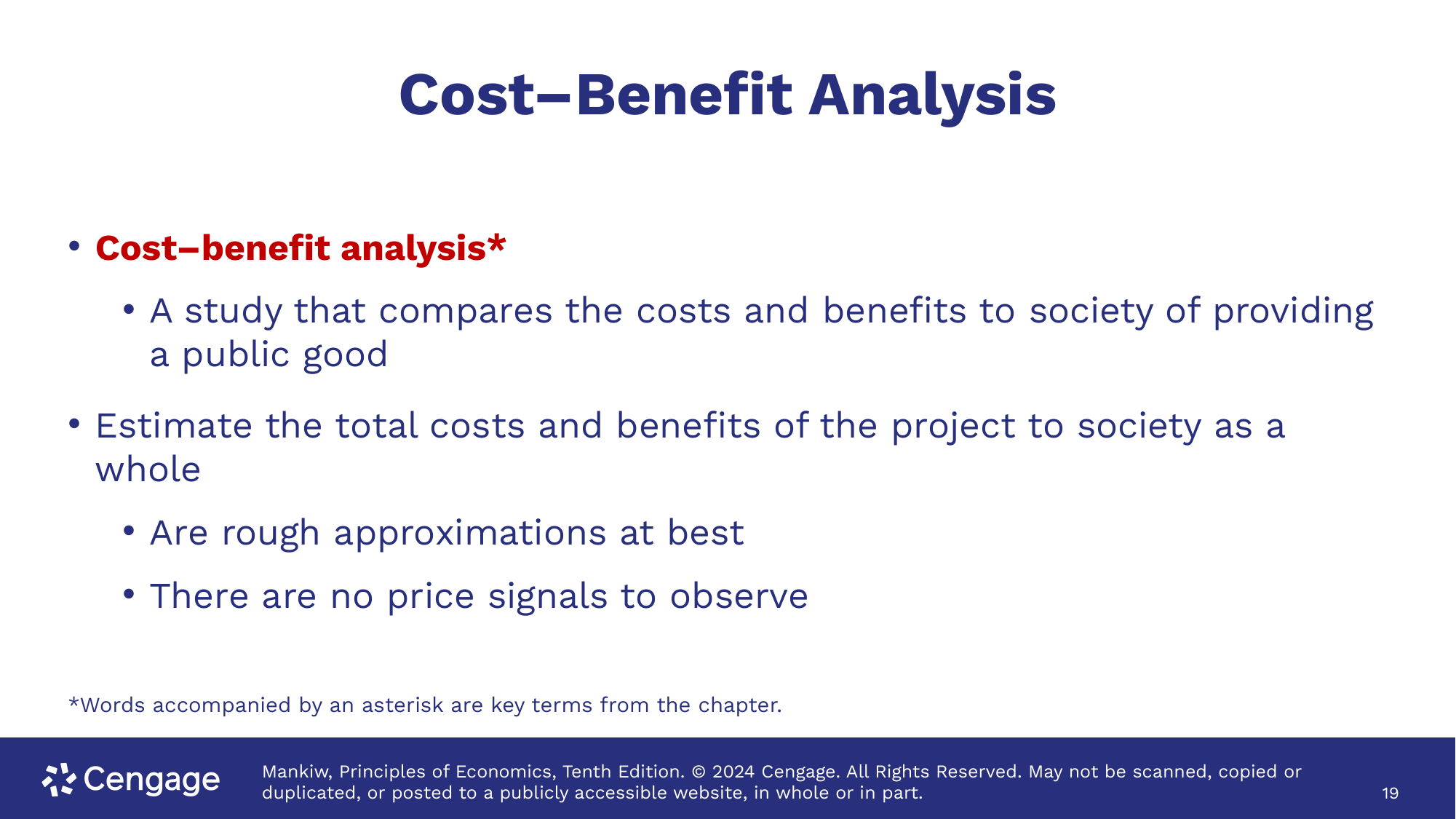

# Cost–Benefit Analysis
Cost–benefit analysis*
A study that compares the costs and benefits to society of providing a public good
Estimate the total costs and benefits of the project to society as a whole
Are rough approximations at best
There are no price signals to observe
*Words accompanied by an asterisk are key terms from the chapter.